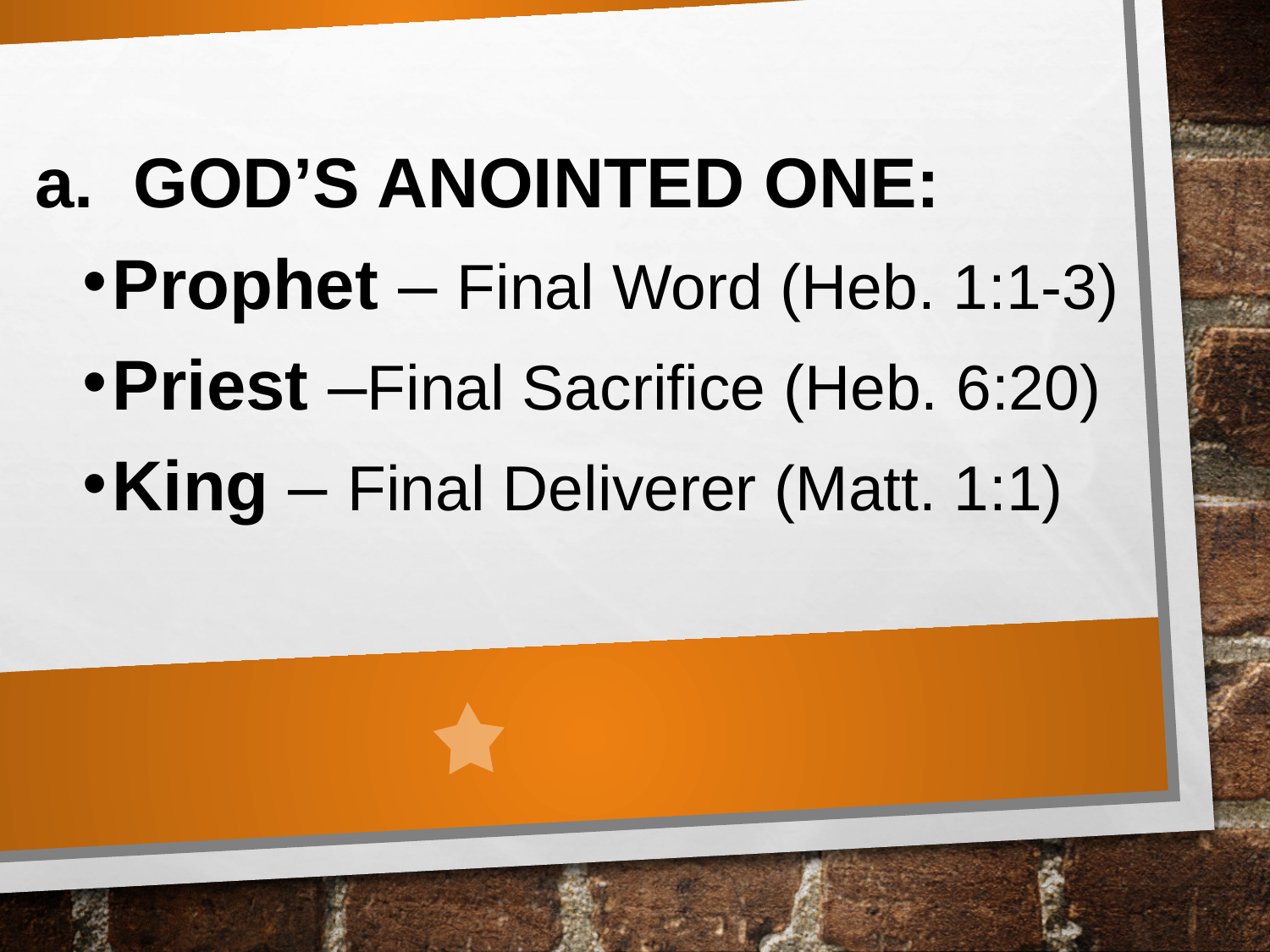

a.  GOD’S ANOINTED ONE:
Prophet – Final Word (Heb. 1:1-3)
Priest –Final Sacrifice (Heb. 6:20)
King – Final Deliverer (Matt. 1:1)